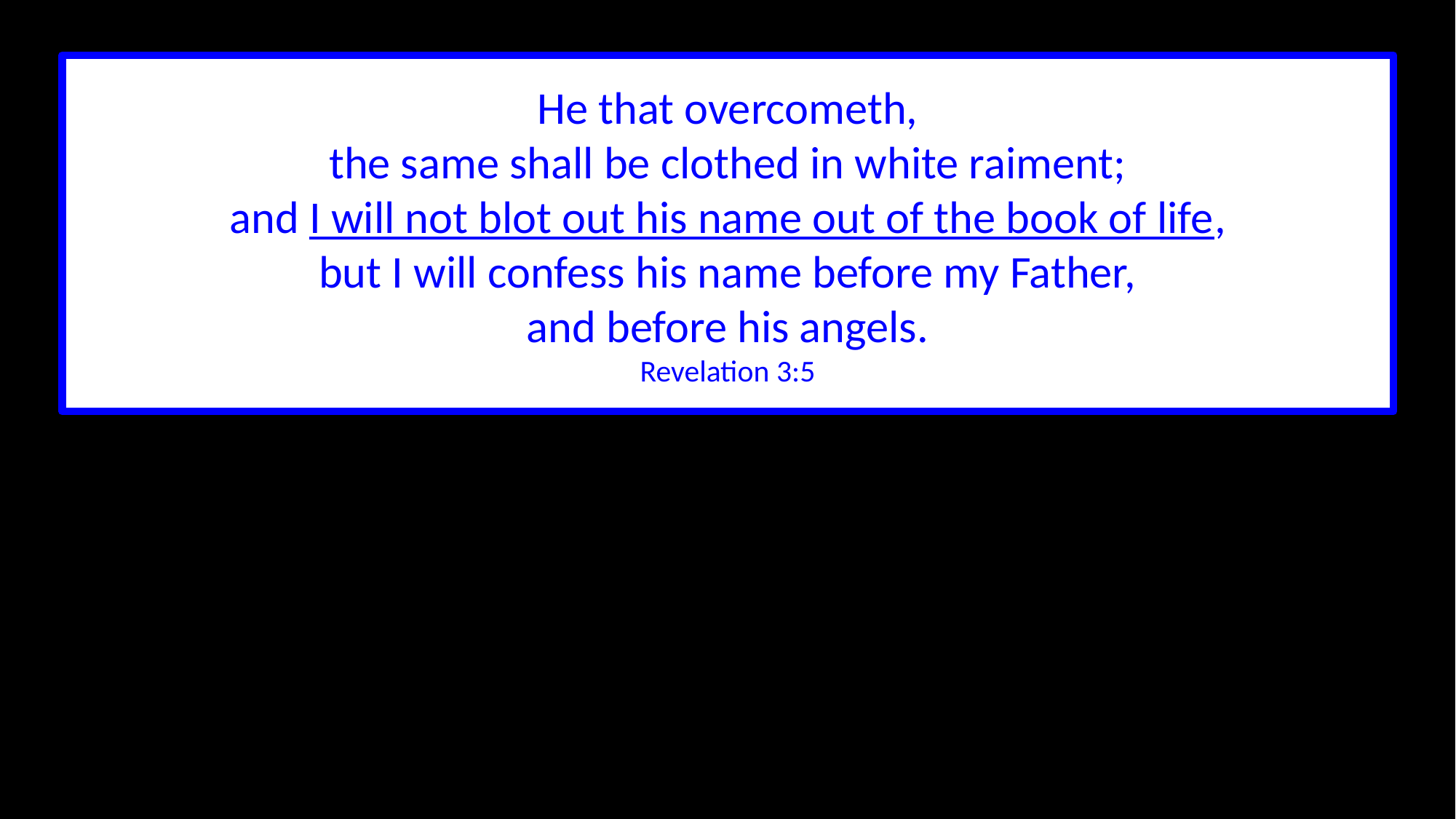

He that overcometh,
the same shall be clothed in white raiment;
and I will not blot out his name out of the book of life,
but I will confess his name before my Father,
and before his angels.
Revelation 3:5